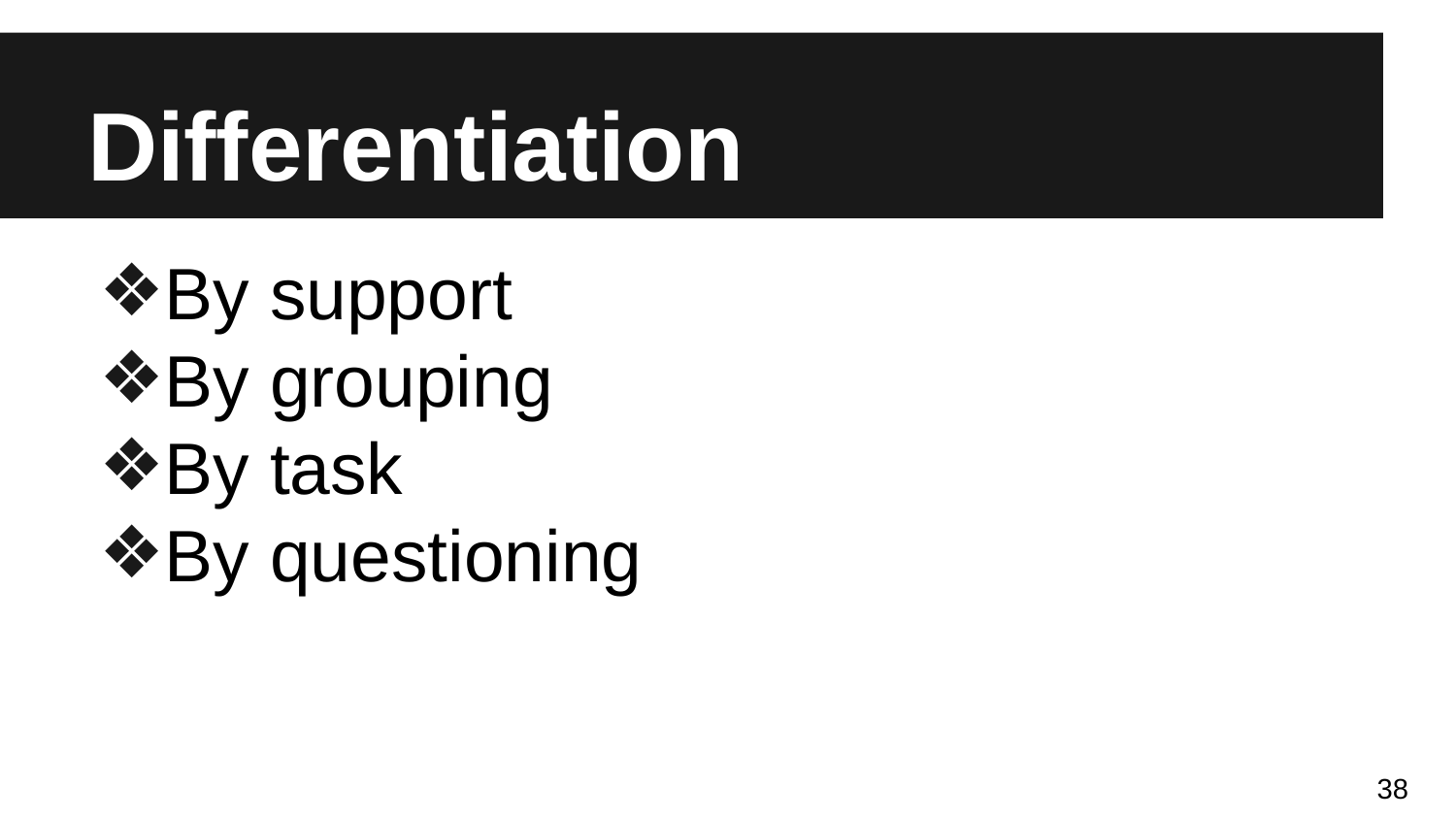

# Differentiation
By support
By grouping
By task
By questioning
38